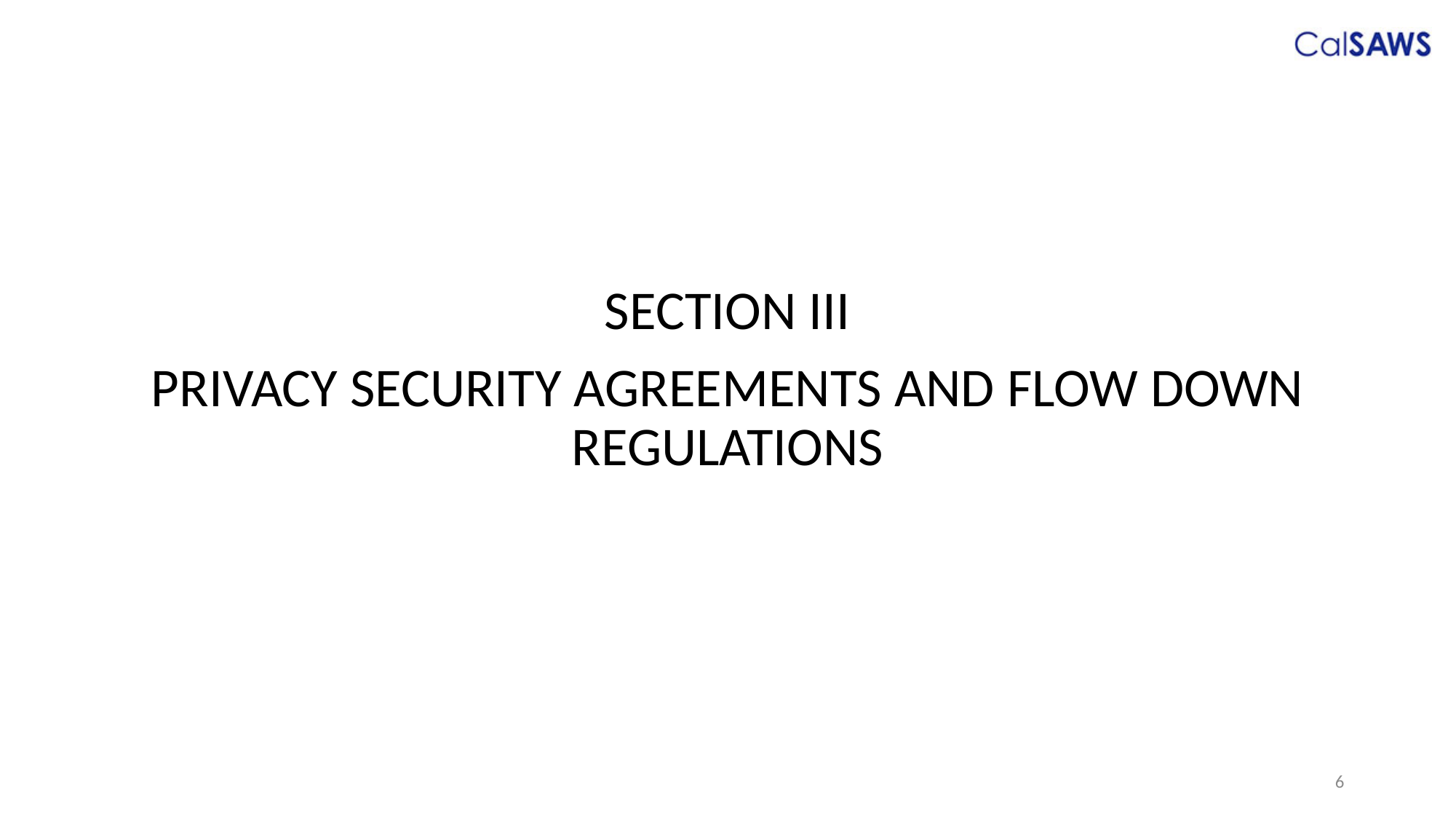

SECTION III
PRIVACY SECURITY AGREEMENTS AND FLOW DOWN REGULATIONS
6